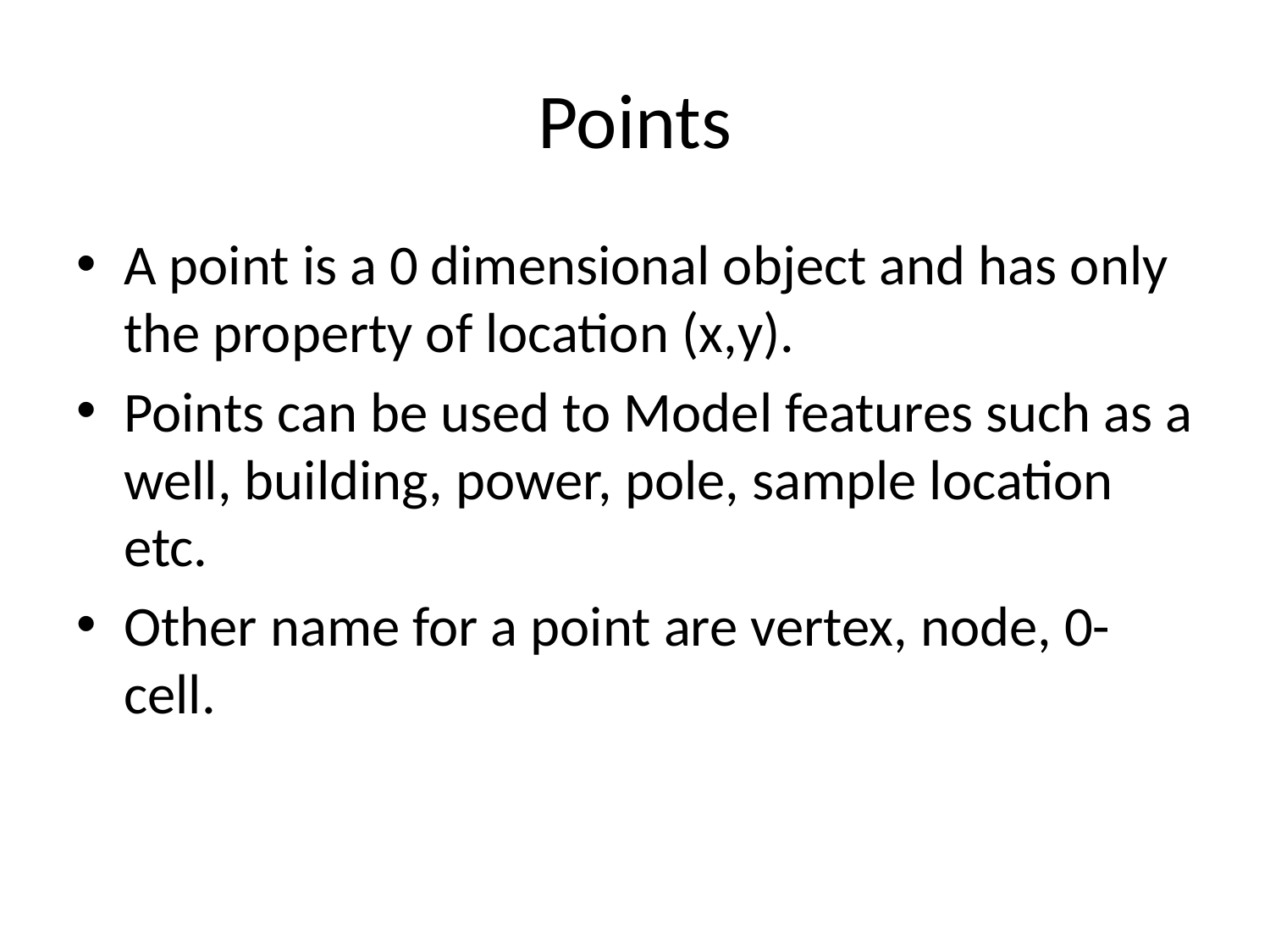

# Points
A point is a 0 dimensional object and has only the property of location (x,y).
Points can be used to Model features such as a well, building, power, pole, sample location etc.
Other name for a point are vertex, node, 0-cell.